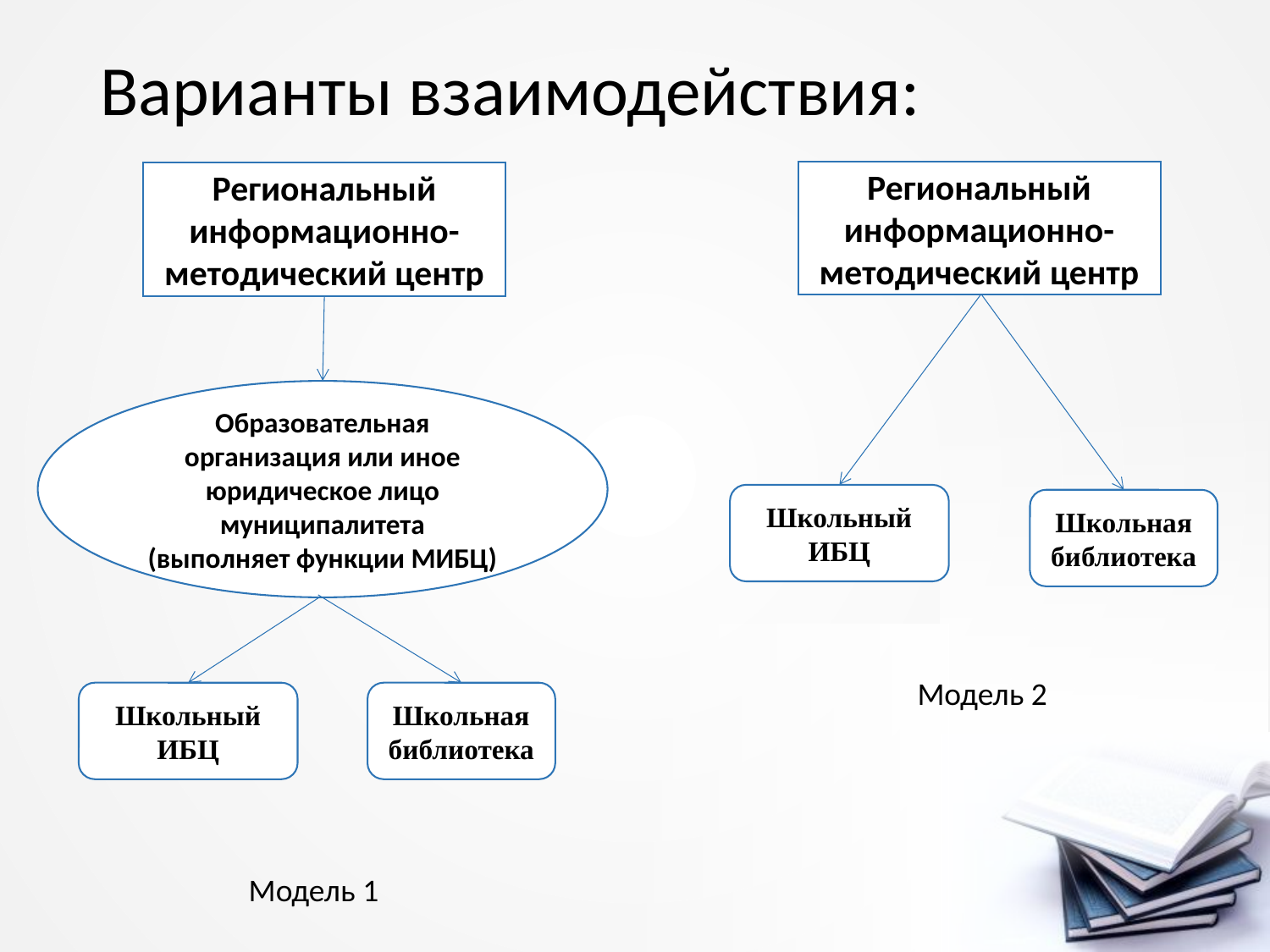

# Варианты взаимодействия:
Региональный информационно-методический центр
Региональный информационно-методический центр
Образовательная организация или иное юридическое лицо муниципалитета
(выполняет функции МИБЦ)
Школьный
ИБЦ
Школьная
библиотека
Модель 2
Школьная
библиотека
Школьный
ИБЦ
Модель 1